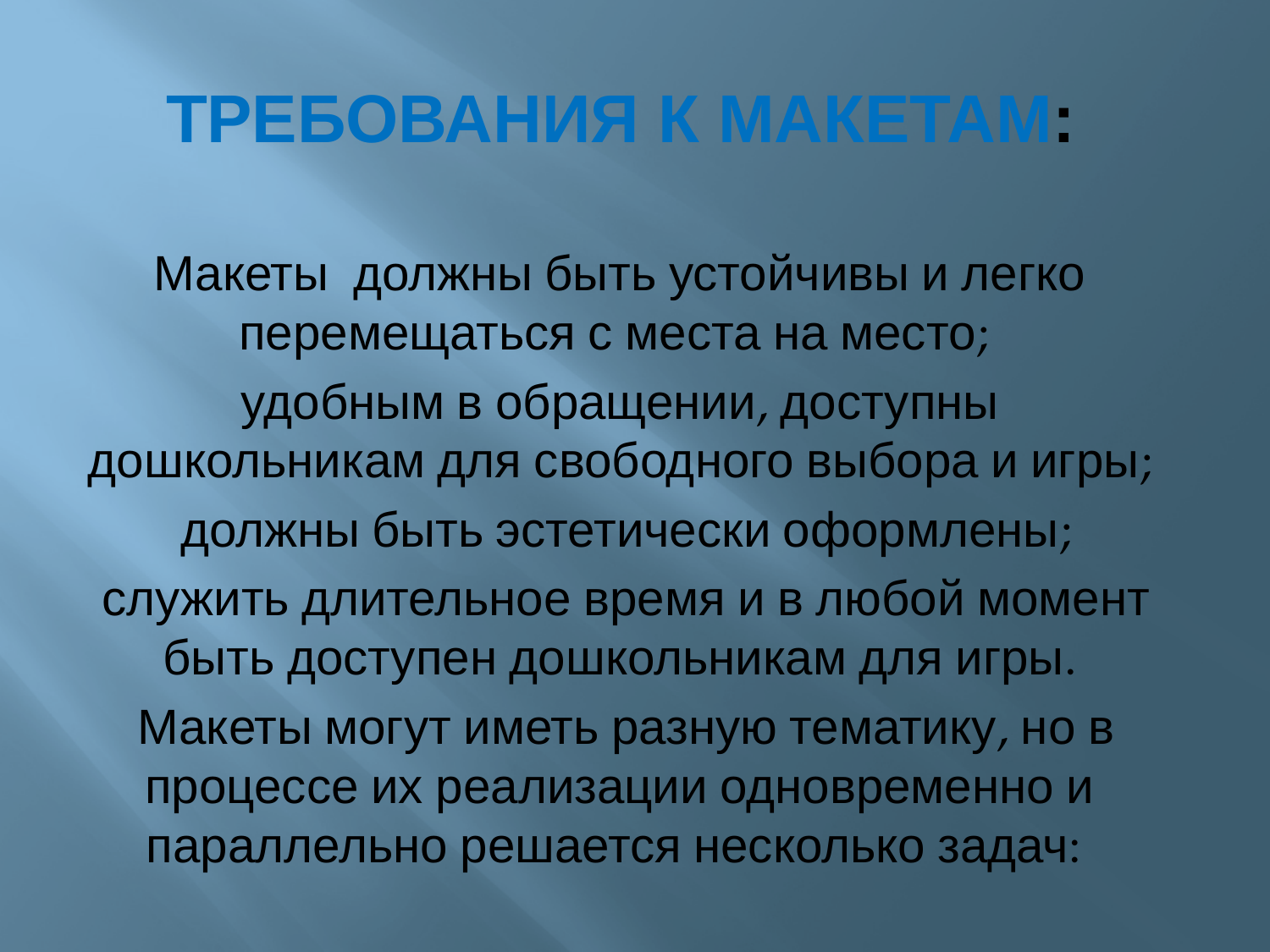

# Требования к макетам:
Макеты  должны быть устойчивы и легко перемещаться с места на место;
удобным в обращении, доступны дошкольникам для свободного выбора и игры;
 должны быть эстетически оформлены;
 служить длительное время и в любой момент быть доступен дошкольникам для игры.
 Макеты могут иметь разную тематику, но в процессе их реализации одновременно и параллельно решается несколько задач: